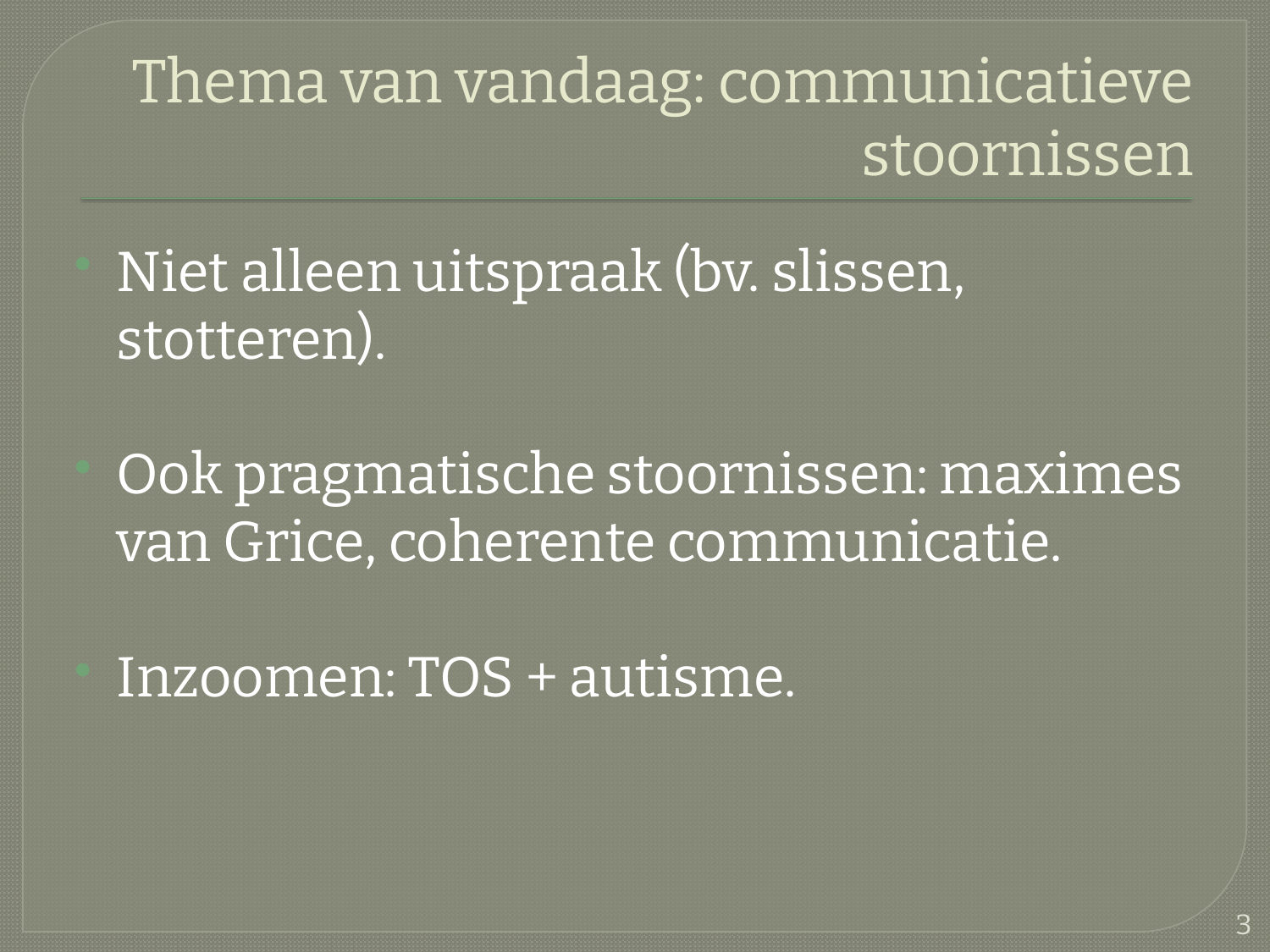

# Thema van vandaag: communicatieve stoornissen
Niet alleen uitspraak (bv. slissen, stotteren).

Ook pragmatische stoornissen: maximes van Grice, coherente communicatie.

Inzoomen: TOS + autisme.
3